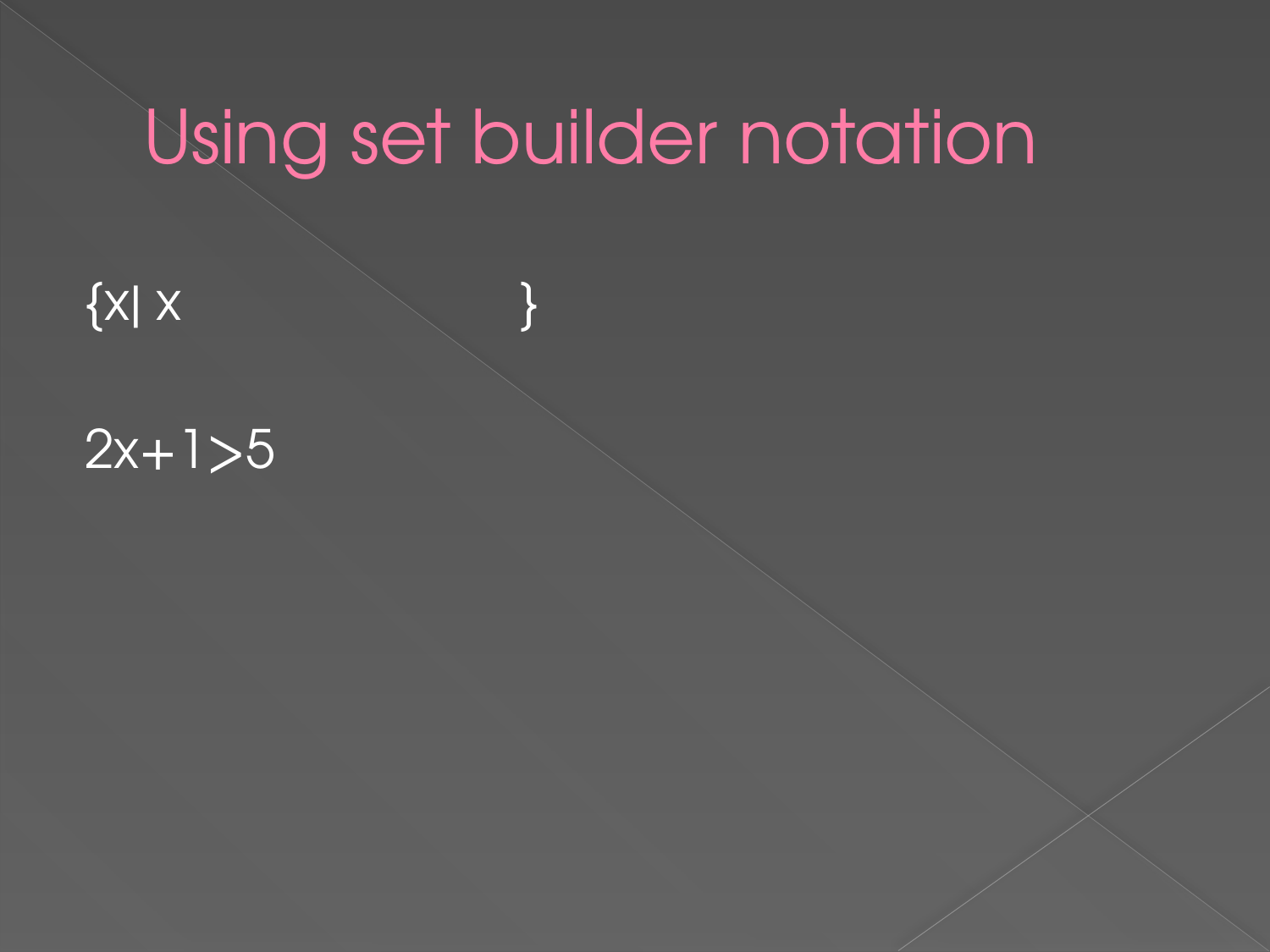

# Using set builder notation
{x| x			}

2x+1>5